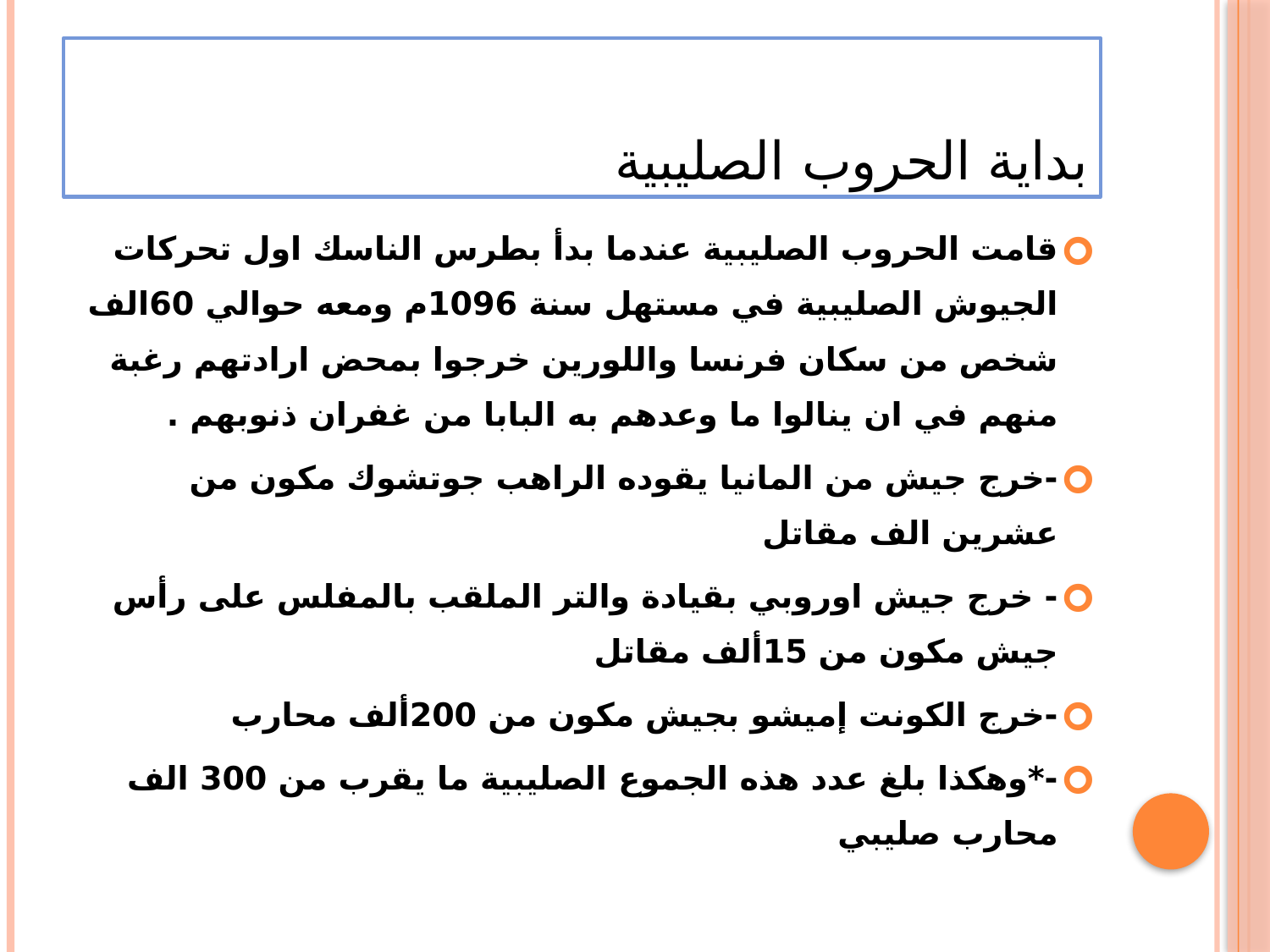

# بداية الحروب الصليبية
قامت الحروب الصليبية عندما بدأ بطرس الناسك اول تحركات الجيوش الصليبية في مستهل سنة 1096م ومعه حوالي 60الف شخص من سكان فرنسا واللورين خرجوا بمحض ارادتهم رغبة منهم في ان ينالوا ما وعدهم به البابا من غفران ذنوبهم .
-خرج جيش من المانيا يقوده الراهب جوتشوك مكون من عشرين الف مقاتل
- خرج جيش اوروبي بقيادة والتر الملقب بالمفلس على رأس جيش مكون من 15ألف مقاتل
-خرج الكونت إميشو بجيش مكون من 200ألف محارب
-*وهكذا بلغ عدد هذه الجموع الصليبية ما يقرب من 300 الف محارب صليبي